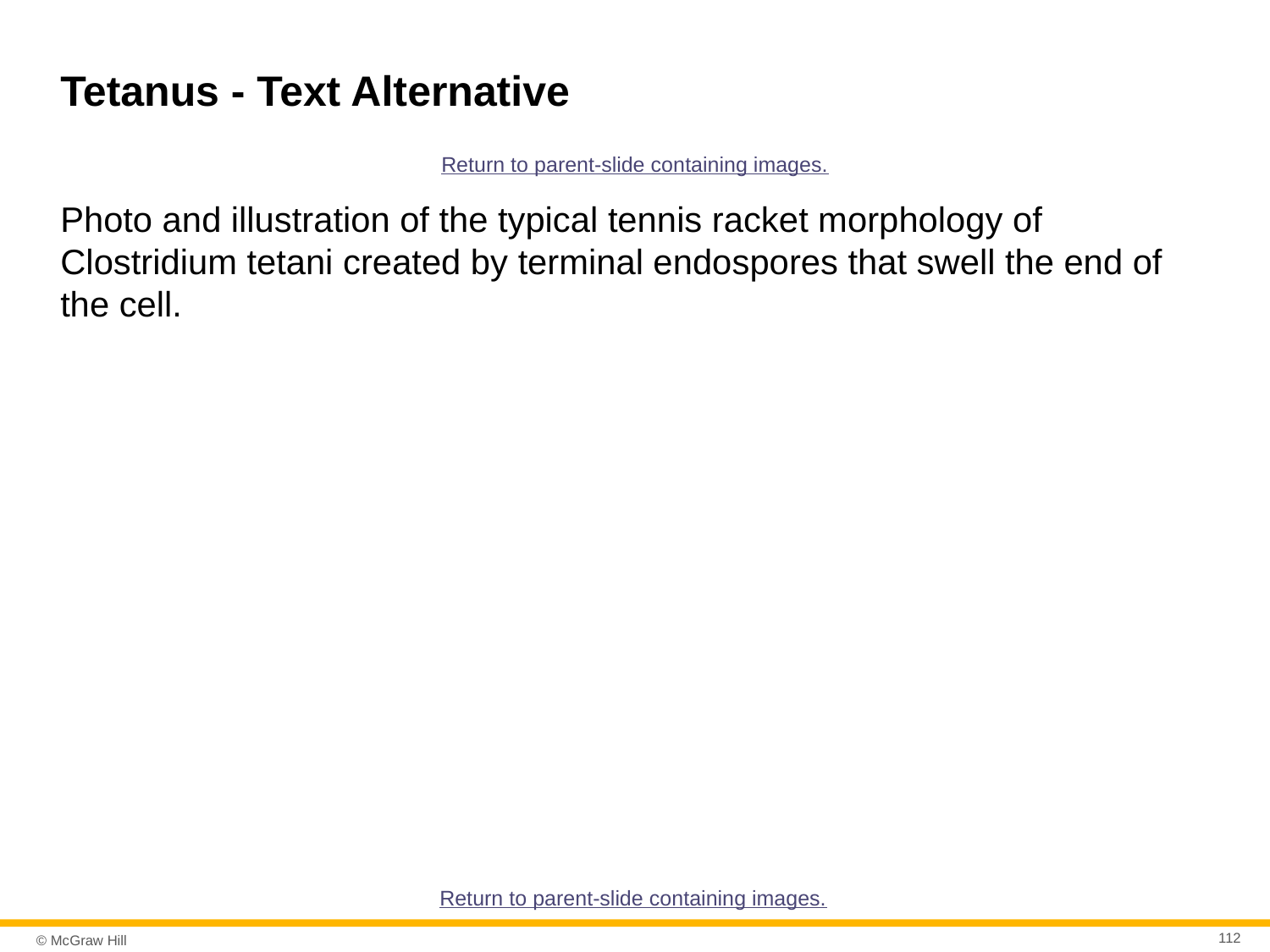

# Tetanus - Text Alternative
Return to parent-slide containing images.
Photo and illustration of the typical tennis racket morphology of Clostridium tetani created by terminal endospores that swell the end of the cell.
Return to parent-slide containing images.